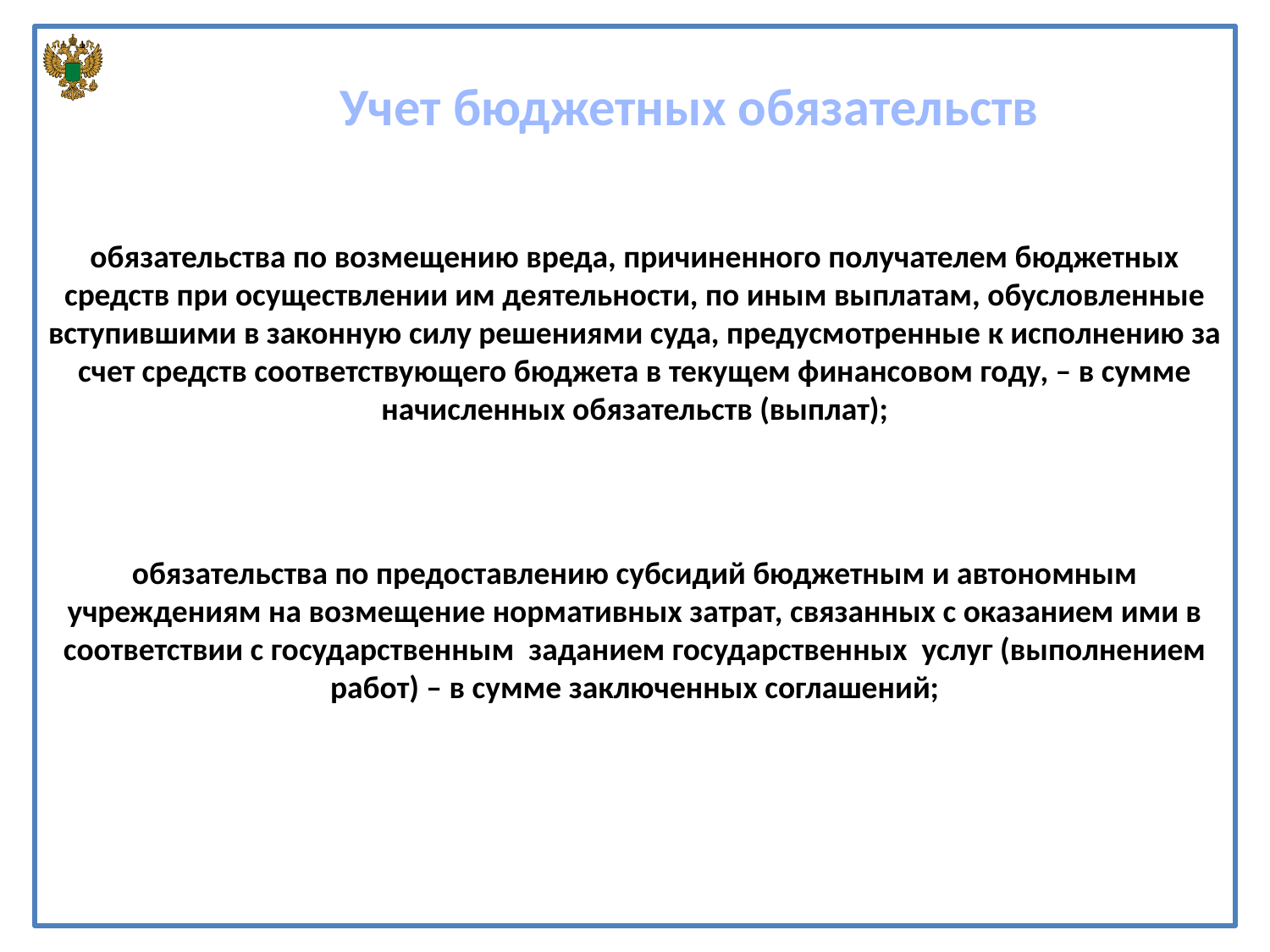

Учет бюджетных обязательств
обязательства по возмещению вреда, причиненного получателем бюджетных средств при осуществлении им деятельности, по иным выплатам, обусловленные вступившими в законную силу решениями суда, предусмотренные к исполнению за счет средств соответствующего бюджета в текущем финансовом году, – в сумме начисленных обязательств (выплат);
обязательства по предоставлению субсидий бюджетным и автономным учреждениям на возмещение нормативных затрат, связанных с оказанием ими в соответствии с государственным  заданием государственных  услуг (выполнением работ) – в сумме заключенных соглашений;